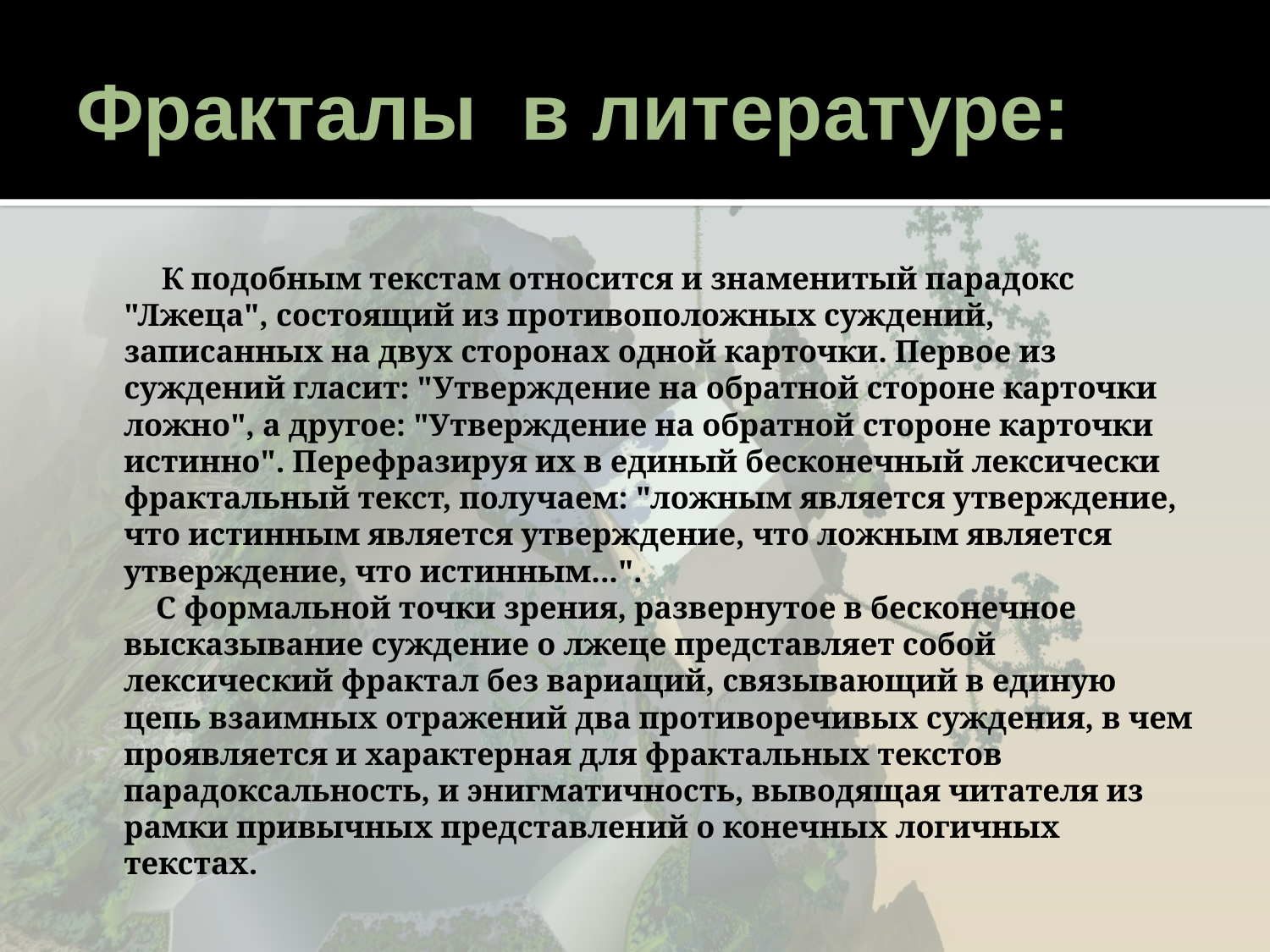

# Фракталы  в литературе:
         К подобным текстам относится и знаменитый парадокс "Лжеца", состоящий из противоположных суждений, записанных на двух сторонах одной карточки. Первое из суждений гласит: "Утверждение на обратной стороне карточки ложно", а другое: "Утверждение на обратной стороне карточки истинно". Перефразируя их в единый бесконечный лексически фрактальный текст, получаем: "ложным является утверждение, что истинным является утверждение, что ложным является утверждение, что истинным...".
         С формальной точки зрения, развернутое в бесконечное высказывание суждение о лжеце представляет собой лексический фрактал без вариаций, связывающий в единую цепь взаимных отражений два противоречивых суждения, в чем проявляется и характерная для фрактальных текстов парадоксальность, и энигматичность, выводящая читателя из рамки привычных представлений о конечных логичных текстах.